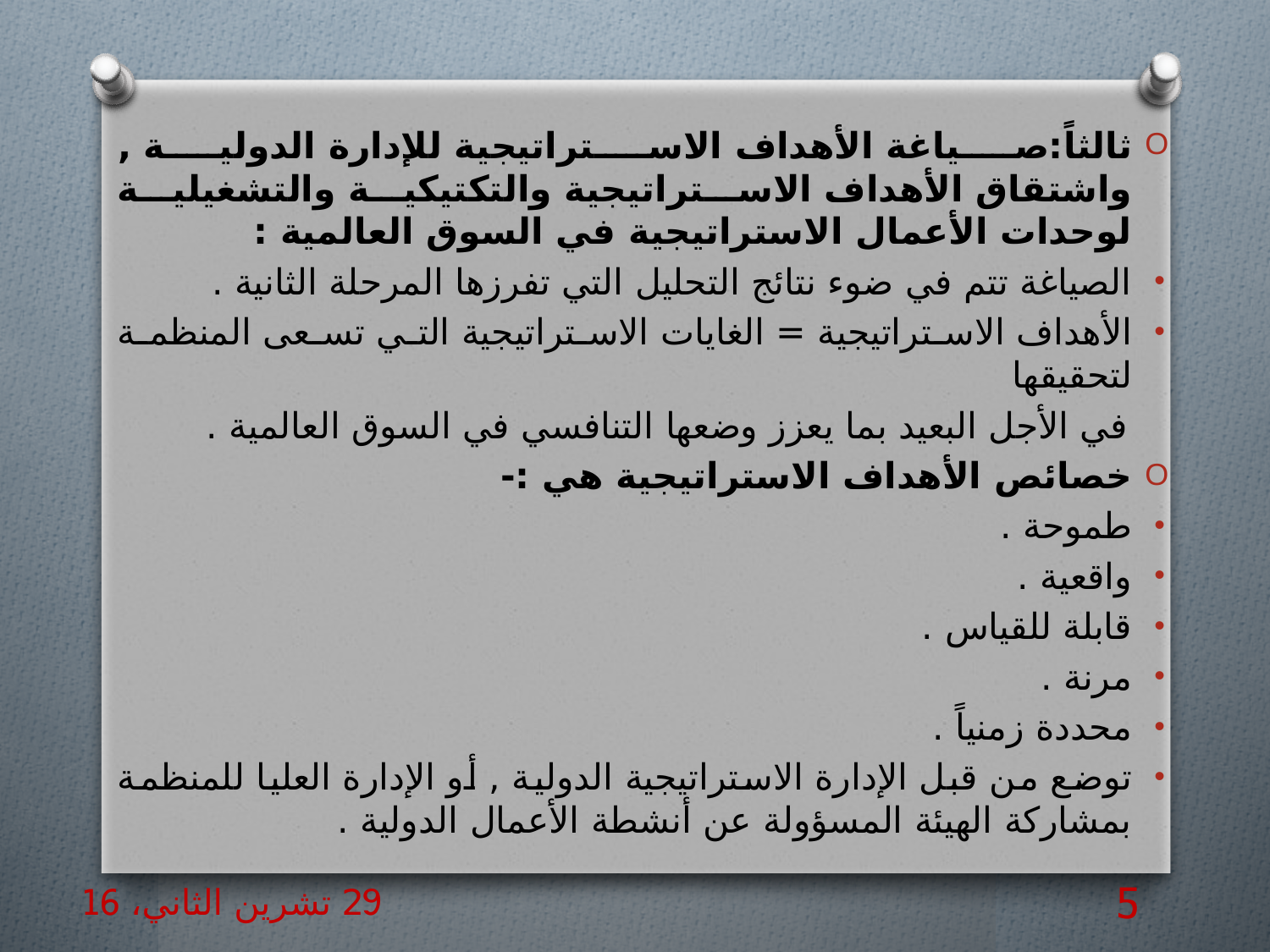

ثالثاً:صياغة الأهداف الاستراتيجية للإدارة الدولية , واشتقاق الأهداف الاستراتيجية والتكتيكية والتشغيلية لوحدات الأعمال الاستراتيجية في السوق العالمية :
الصياغة تتم في ضوء نتائج التحليل التي تفرزها المرحلة الثانية .
الأهداف الاستراتيجية = الغايات الاستراتيجية التي تسعى المنظمة لتحقيقها
   في الأجل البعيد بما يعزز وضعها التنافسي في السوق العالمية .
خصائص الأهداف الاستراتيجية هي :-
طموحة .
واقعية .
قابلة للقياس .
مرنة .
محددة زمنياً .
توضع من قبل الإدارة الاستراتيجية الدولية , أو الإدارة العليا للمنظمة بمشاركة الهيئة المسؤولة عن أنشطة الأعمال الدولية .
29 تشرين الثاني، 16
5